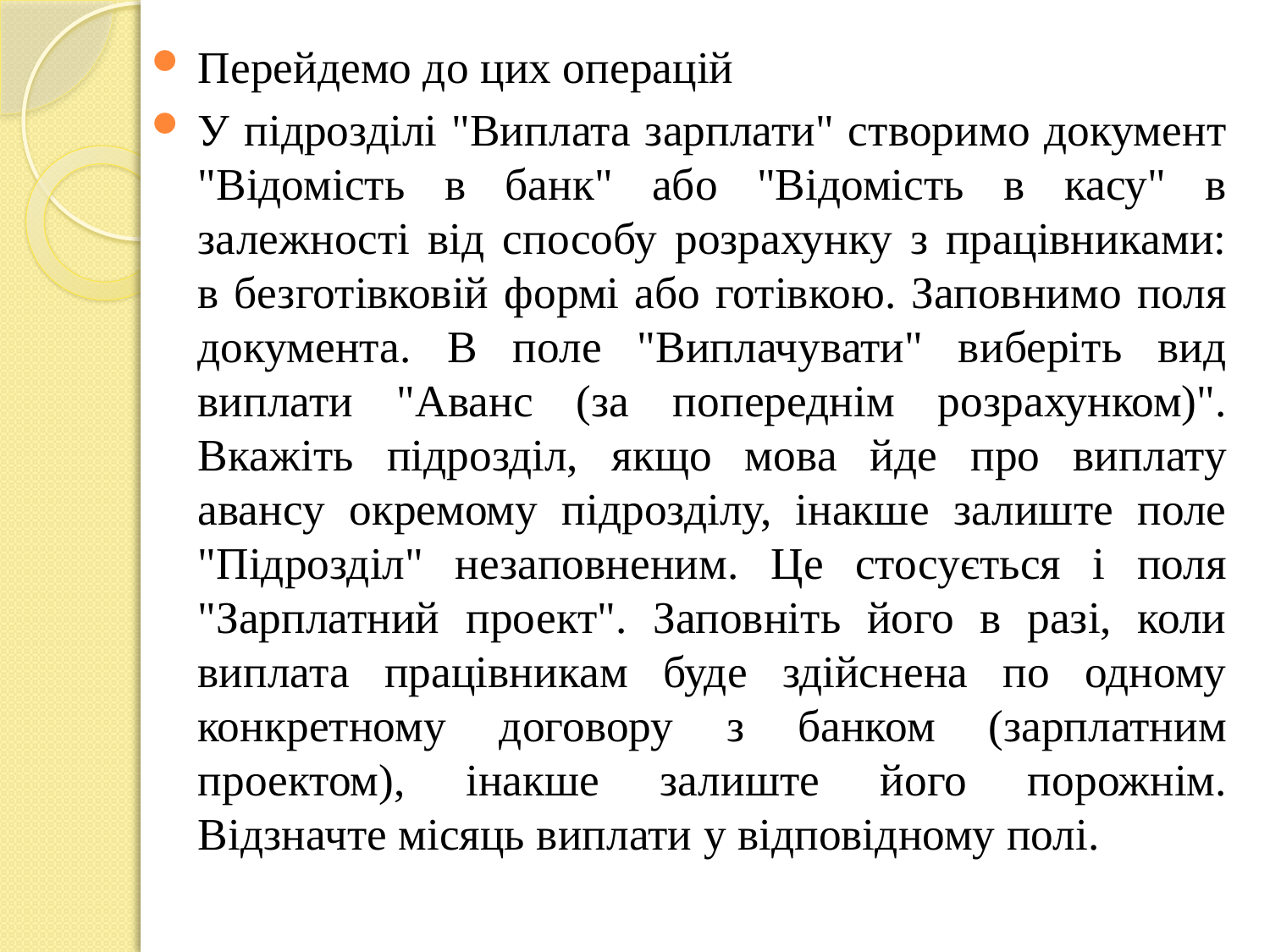

Перейдемо до цих операцій
У підрозділі "Виплата зарплати" створимо документ "Відомість в банк" або "Відомість в касу" в залежності від способу розрахунку з працівниками: в безготівковій формі або готівкою. Заповнимо поля документа. В поле "Виплачувати" виберіть вид виплати "Аванс (за попереднім розрахунком)". Вкажіть підрозділ, якщо мова йде про виплату авансу окремому підрозділу, інакше залиште поле "Підрозділ" незаповненим. Це стосується і поля "Зарплатний проект". Заповніть його в разі, коли виплата працівникам буде здійснена по одному конкретному договору з банком (зарплатним проектом), інакше залиште його порожнім. Відзначте місяць виплати у відповідному полі.